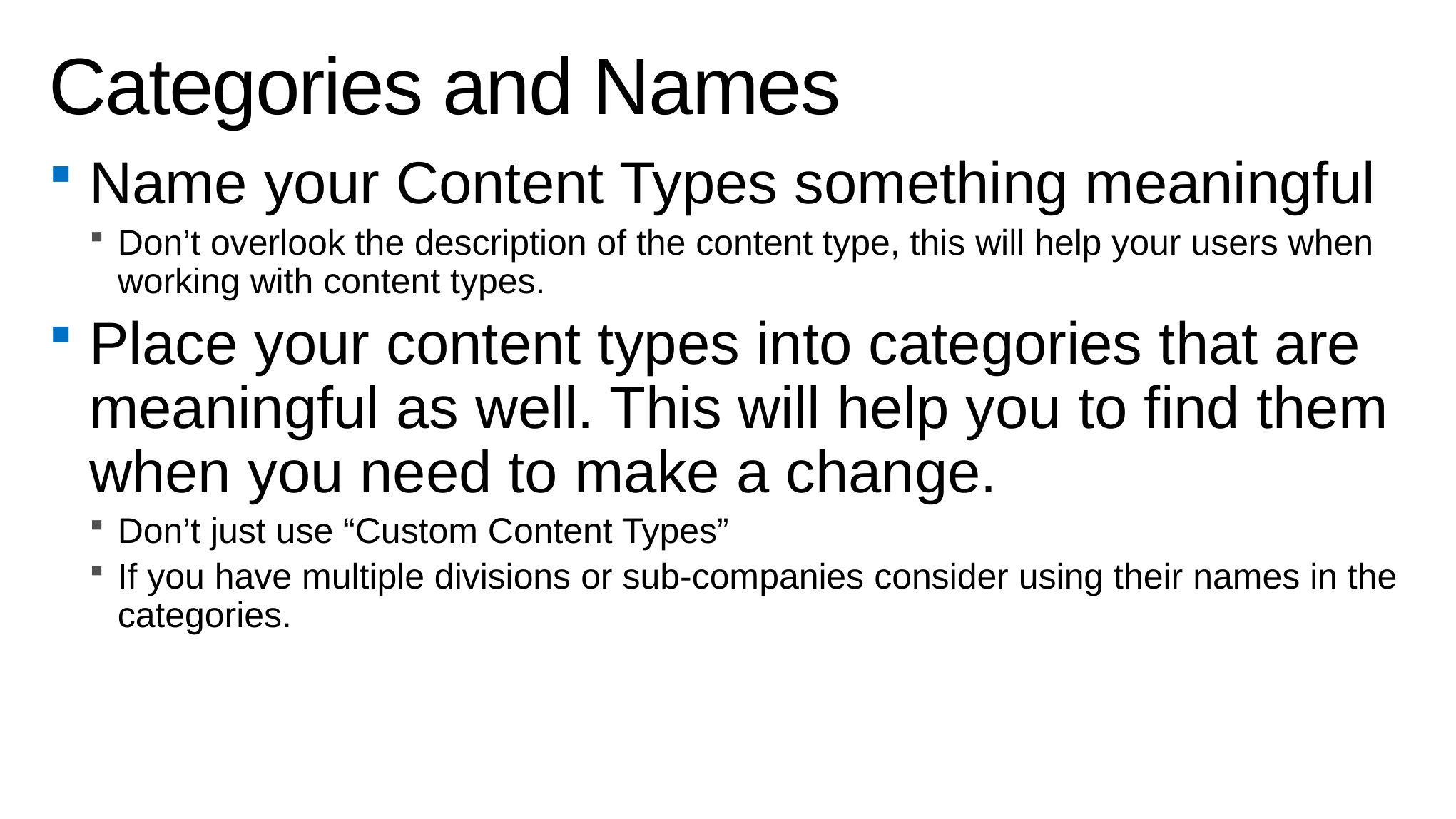

# Categories and Names
Name your Content Types something meaningful
Don’t overlook the description of the content type, this will help your users when working with content types.
Place your content types into categories that are meaningful as well. This will help you to find them when you need to make a change.
Don’t just use “Custom Content Types”
If you have multiple divisions or sub-companies consider using their names in the categories.